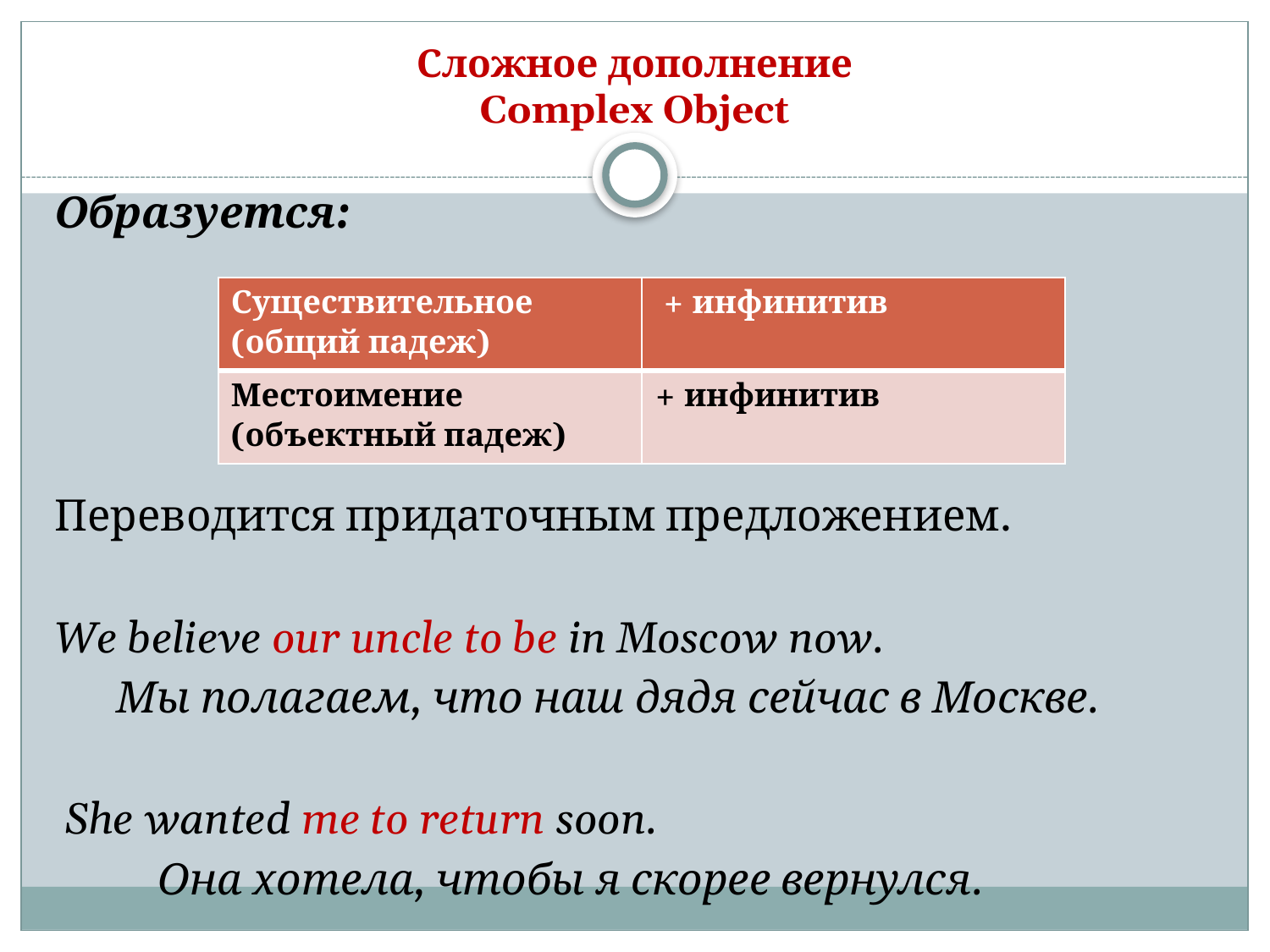

# Сложное дополнение Complex Object
Образуется:

Переводится придаточным предложением.

We believe our uncle to be in Moscow now.
      Мы полагаем, что наш дядя сейчас в Москве.

 She wanted me to return soon.
          Она хотела, чтобы я скорее вернулся.

| Существительное (общий падеж) | + инфинитив |
| --- | --- |
| Местоимение (объектный падеж) | + инфинитив |